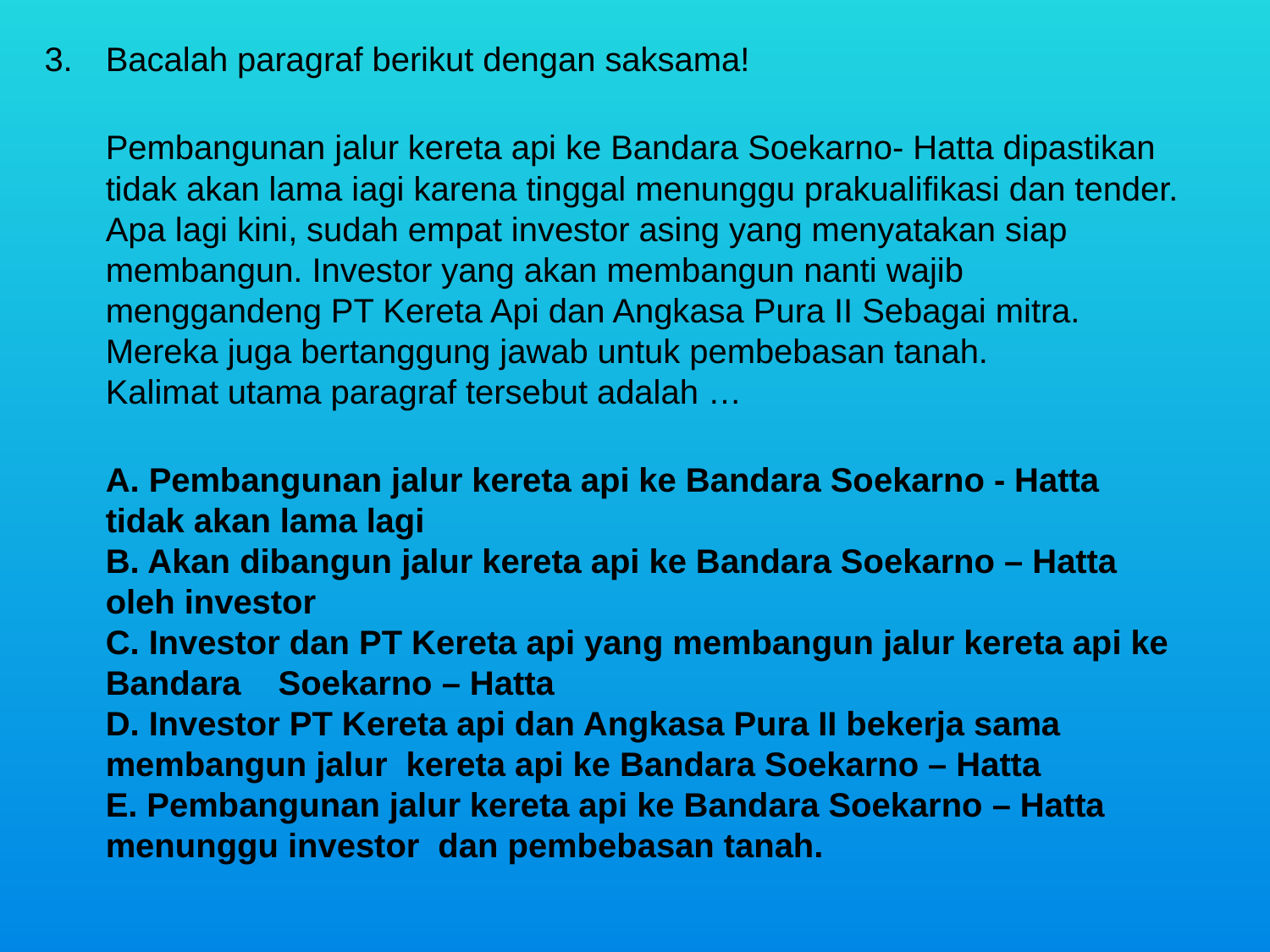

Bacalah paragraf berikut dengan saksama!
	Pembangunan jalur kereta api ke Bandara Soekarno- Hatta dipastikan tidak akan lama iagi karena tinggal menunggu prakualifikasi dan tender. Apa lagi kini, sudah empat investor asing yang menyatakan siap membangun. Investor yang akan membangun nanti wajib menggandeng PT Kereta Api dan Angkasa Pura II Sebagai mitra. Mereka juga bertanggung jawab untuk pembebasan tanah.
Kalimat utama paragraf tersebut adalah …
A. Pembangunan jalur kereta api ke Bandara Soekarno - Hatta tidak akan lama lagi
B. Akan dibangun jalur kereta api ke Bandara Soekarno – Hatta oleh investor
C. Investor dan PT Kereta api yang membangun jalur kereta api ke Bandara    Soekarno – Hatta
D. Investor PT Kereta api dan Angkasa Pura II bekerja sama membangun jalur  kereta api ke Bandara Soekarno – Hatta
E. Pembangunan jalur kereta api ke Bandara Soekarno – Hatta menunggu investor  dan pembebasan tanah.